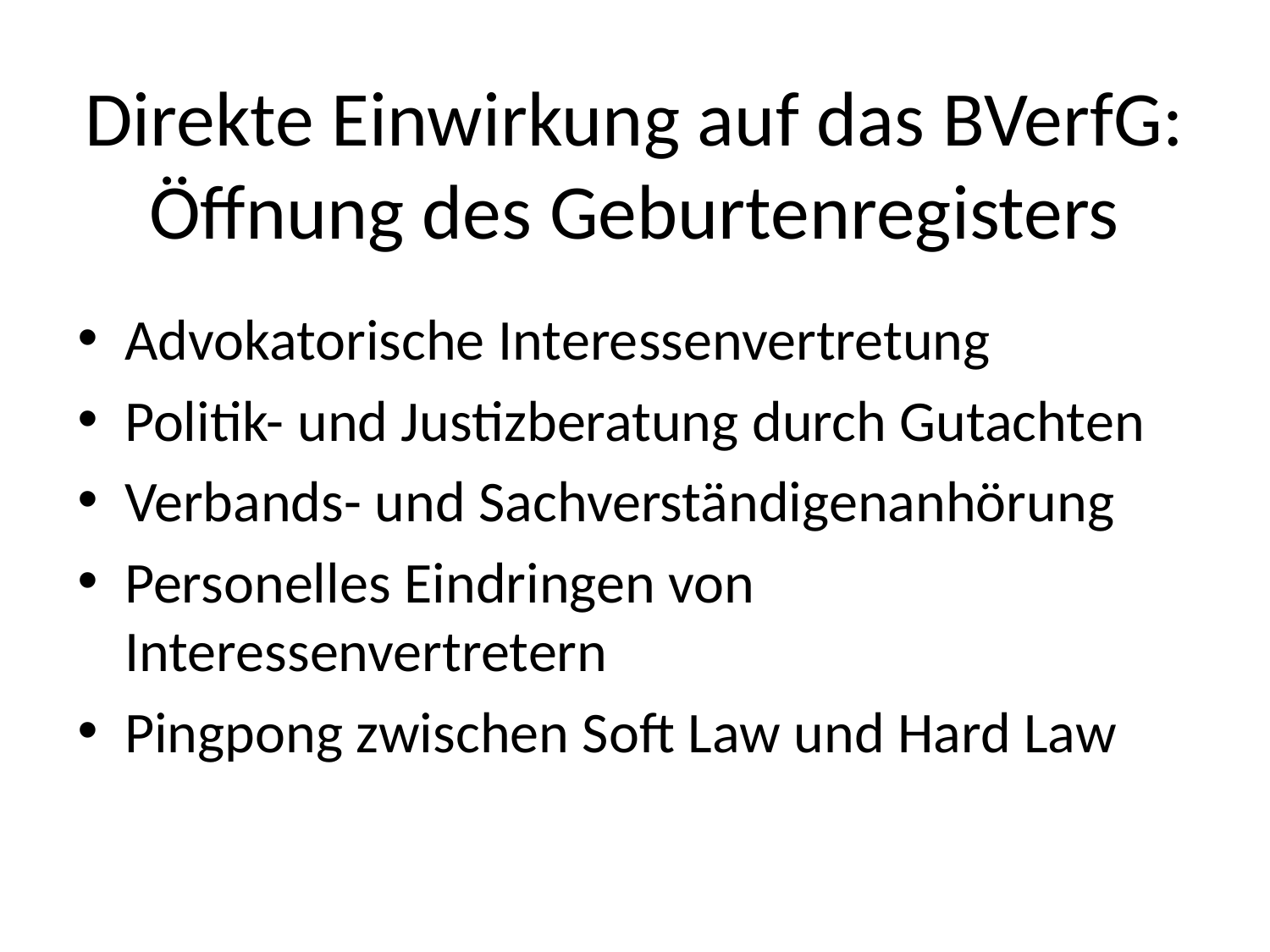

# Direkte Einwirkung auf das BVerfG: Öffnung des Geburtenregisters
Advokatorische Interessenvertretung
Politik- und Justizberatung durch Gutachten
Verbands- und Sachverständigenanhörung
Personelles Eindringen von Interessenvertretern
Pingpong zwischen Soft Law und Hard Law